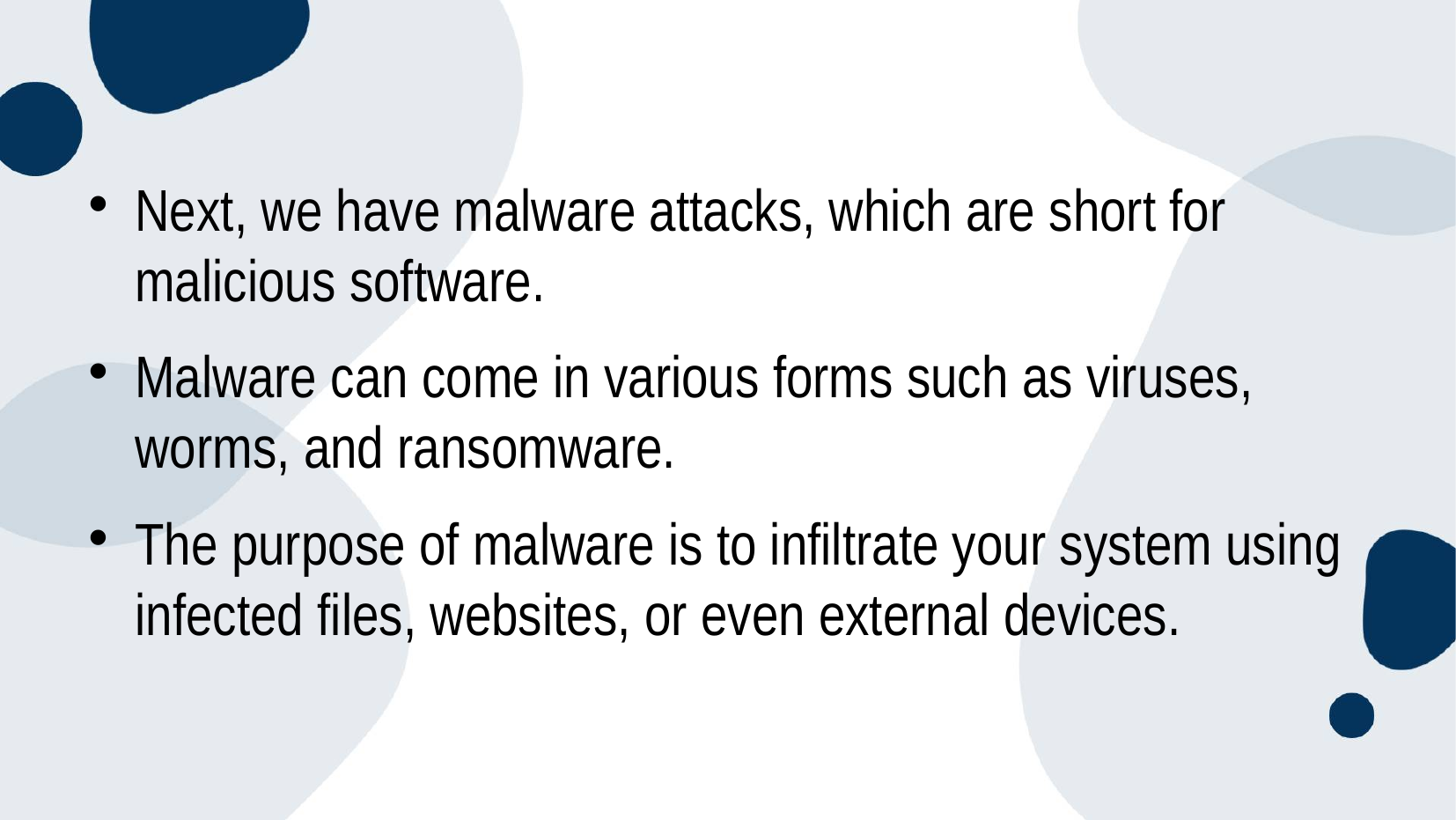

#
Next, we have malware attacks, which are short for malicious software.
Malware can come in various forms such as viruses, worms, and ransomware.
The purpose of malware is to infiltrate your system using infected files, websites, or even external devices.